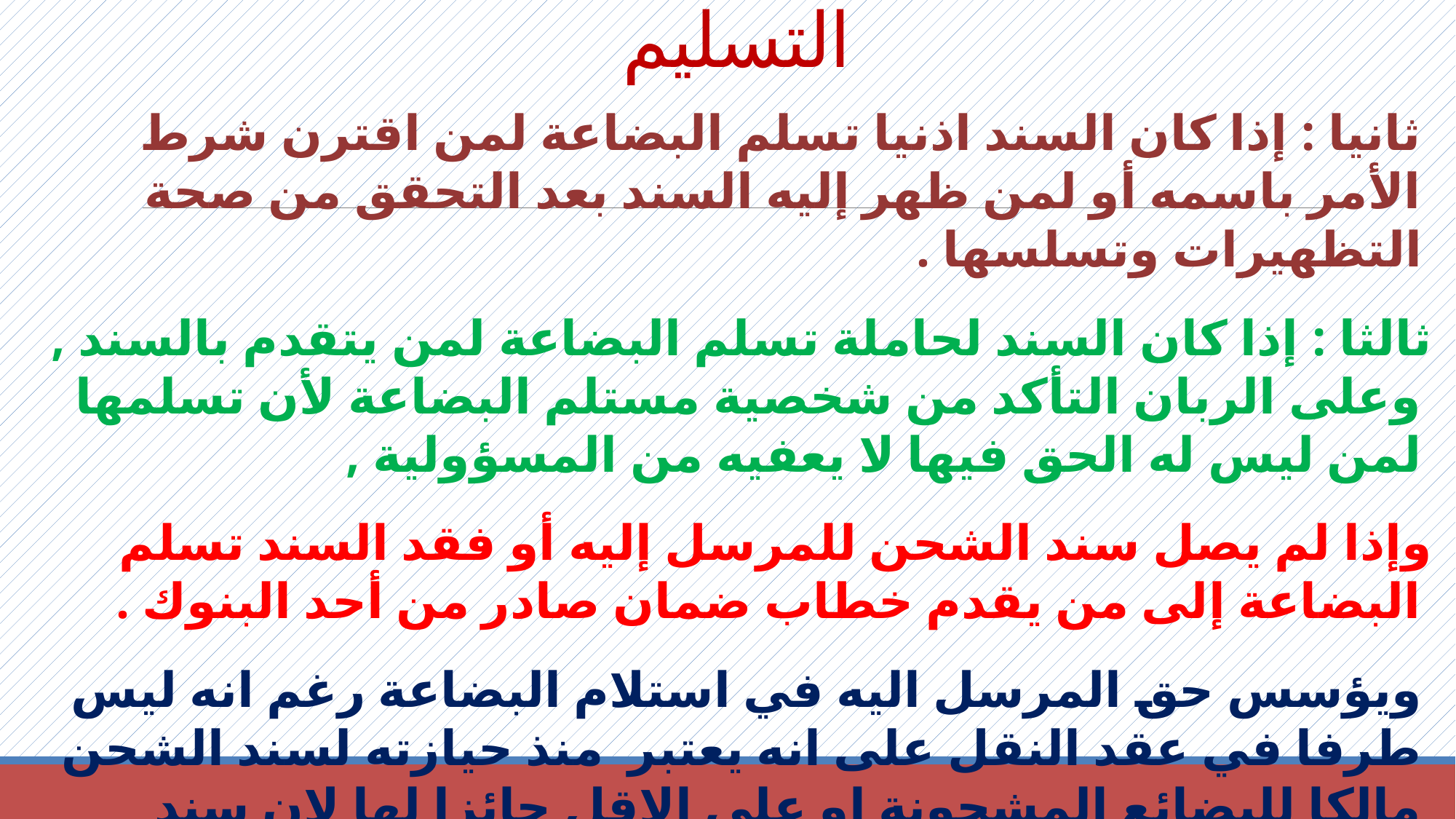

# التسليم
ثانيا : إذا كان السند اذنيا تسلم البضاعة لمن اقترن شرط الأمر باسمه أو لمن ظهر إليه السند بعد التحقق من صحة التظهيرات وتسلسها .
ثالثا : إذا كان السند لحاملة تسلم البضاعة لمن يتقدم بالسند , وعلى الربان التأكد من شخصية مستلم البضاعة لأن تسلمها لمن ليس له الحق فيها لا يعفيه من المسؤولية ,
وإذا لم يصل سند الشحن للمرسل إليه أو فقد السند تسلم البضاعة إلى من يقدم خطاب ضمان صادر من أحد البنوك .
ويؤسس حق المرسل اليه في استلام البضاعة رغم انه ليس طرفا في عقد النقل على انه يعتبر  منذ حيازته لسند الشحن مالكا للبضائع المشحونة او على الاقل حائزا لها لان سند الشحن يمثل البضاعة .